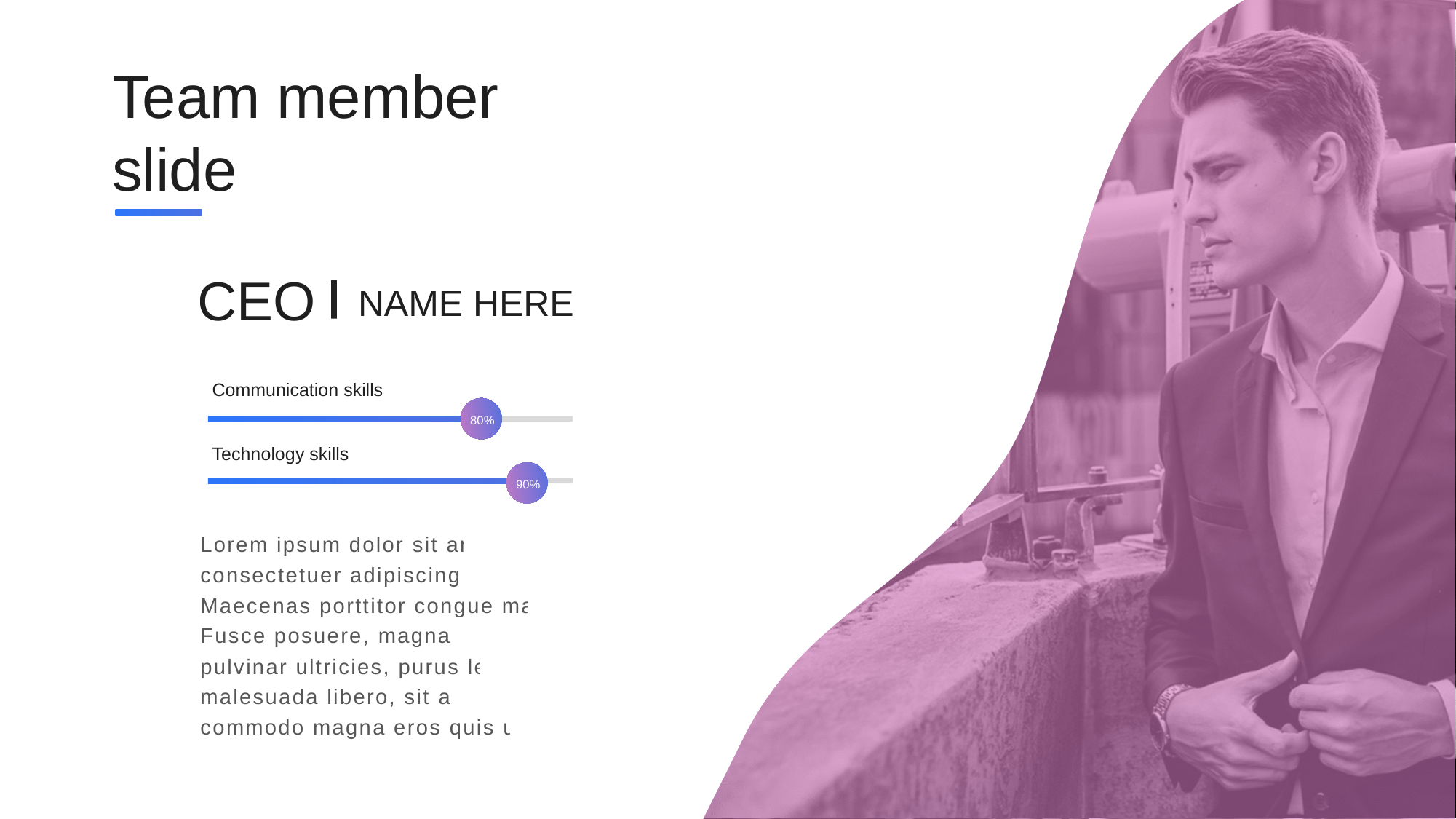

Team member slide

CEO
NAME HERE

Communication skills

80%

Technology skills

90%

Lorem ipsum dolor sit amet, consectetuer adipiscing elit. Maecenas porttitor congue massa. Fusce posuere, magna sed pulvinar ultricies, purus lectus malesuada libero, sit amet commodo magna eros quis urna.